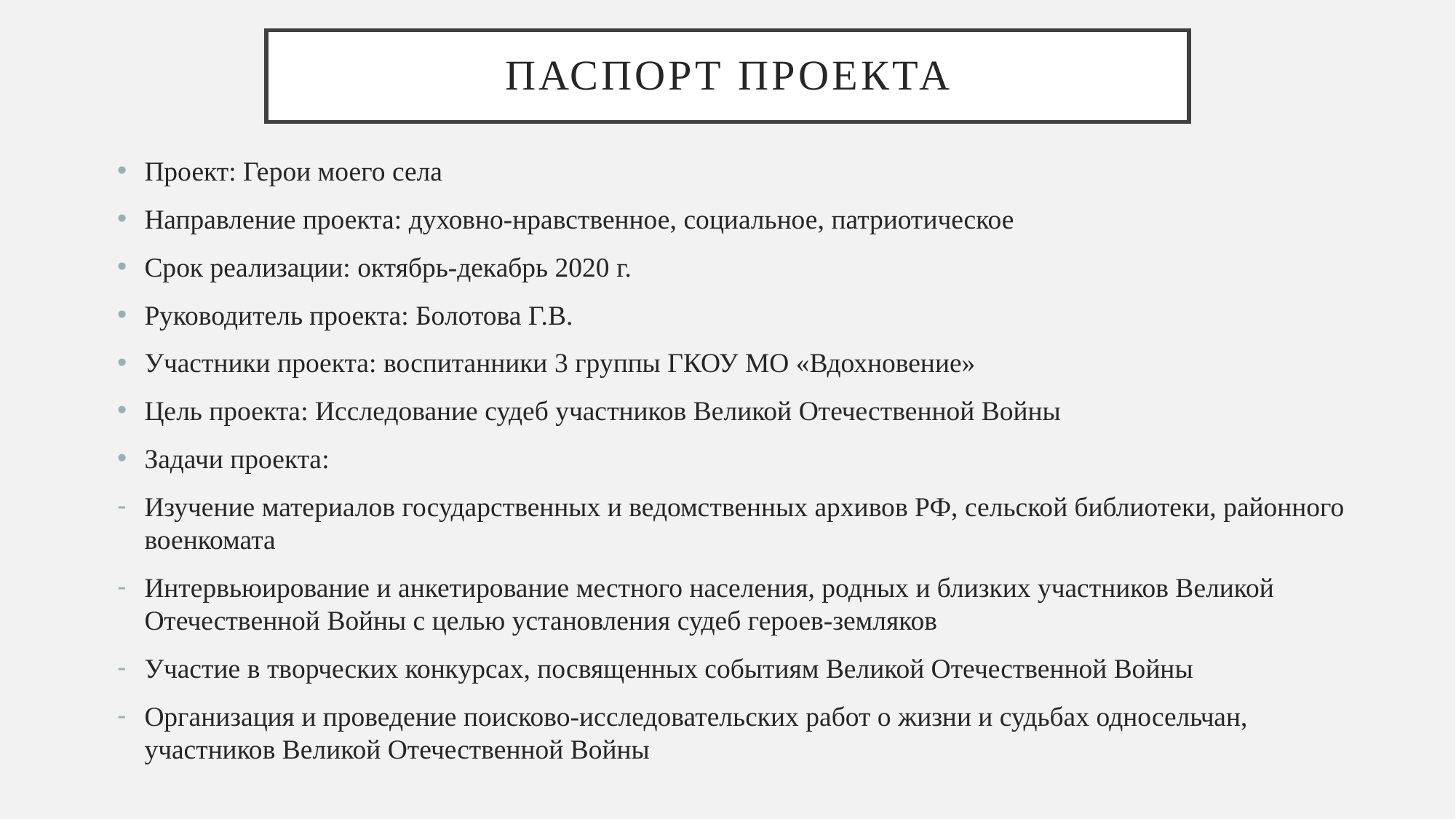

# ПАСПОРТ ПРОЕКТА
Проект: Герои моего села
Направление проекта: духовно-нравственное, социальное, патриотическое
Срок реализации: октябрь-декабрь 2020 г.
Руководитель проекта: Болотова Г.В.
Участники проекта: воспитанники 3 группы ГКОУ МО «Вдохновение»
Цель проекта: Исследование судеб участников Великой Отечественной Войны
Задачи проекта:
Изучение материалов государственных и ведомственных архивов РФ, сельской библиотеки, районного военкомата
Интервьюирование и анкетирование местного населения, родных и близких участников Великой Отечественной Войны с целью установления судеб героев-земляков
Участие в творческих конкурсах, посвященных событиям Великой Отечественной Войны
Организация и проведение поисково-исследовательских работ о жизни и судьбах односельчан, участников Великой Отечественной Войны